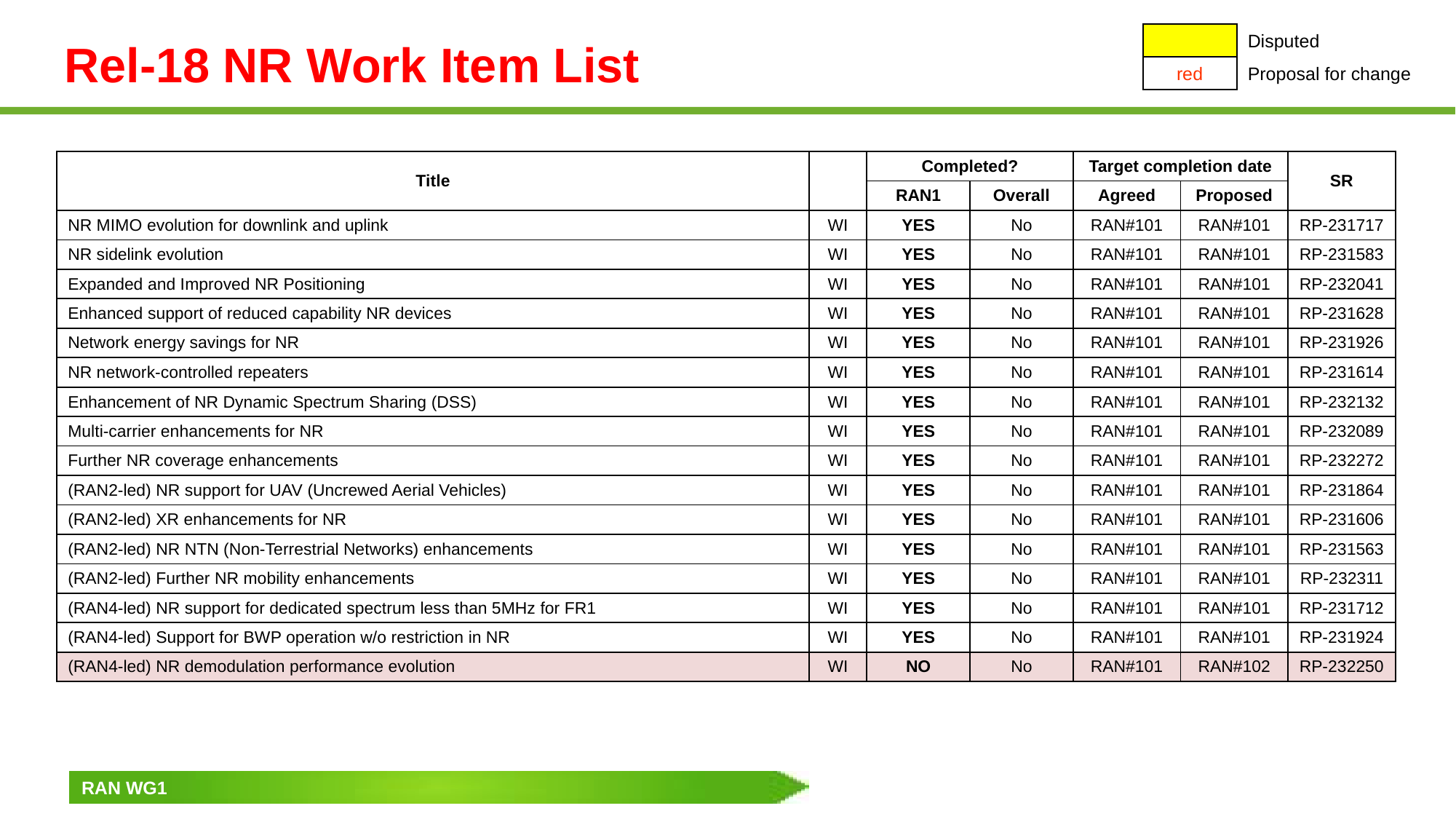

# Rel-18 NR Work Item List
|  | Disputed |
| --- | --- |
| red | Proposal for change |
| Title |  | Completed? |  | Target completion date |  | SR |
| --- | --- | --- | --- | --- | --- | --- |
|  |  | RAN1 | Overall | Agreed | Proposed |  |
| NR MIMO evolution for downlink and uplink | WI | YES | No | RAN#101 | RAN#101 | RP-231717 |
| NR sidelink evolution | WI | YES | No | RAN#101 | RAN#101 | RP-231583 |
| Expanded and Improved NR Positioning | WI | YES | No | RAN#101 | RAN#101 | RP-232041 |
| Enhanced support of reduced capability NR devices | WI | YES | No | RAN#101 | RAN#101 | RP-231628 |
| Network energy savings for NR | WI | YES | No | RAN#101 | RAN#101 | RP-231926 |
| NR network-controlled repeaters | WI | YES | No | RAN#101 | RAN#101 | RP-231614 |
| Enhancement of NR Dynamic Spectrum Sharing (DSS) | WI | YES | No | RAN#101 | RAN#101 | RP-232132 |
| Multi-carrier enhancements for NR | WI | YES | No | RAN#101 | RAN#101 | RP-232089 |
| Further NR coverage enhancements | WI | YES | No | RAN#101 | RAN#101 | RP-232272 |
| (RAN2-led) NR support for UAV (Uncrewed Aerial Vehicles) | WI | YES | No | RAN#101 | RAN#101 | RP-231864 |
| (RAN2-led) XR enhancements for NR | WI | YES | No | RAN#101 | RAN#101 | RP-231606 |
| (RAN2-led) NR NTN (Non-Terrestrial Networks) enhancements | WI | YES | No | RAN#101 | RAN#101 | RP-231563 |
| (RAN2-led) Further NR mobility enhancements | WI | YES | No | RAN#101 | RAN#101 | RP-232311 |
| (RAN4-led) NR support for dedicated spectrum less than 5MHz for FR1 | WI | YES | No | RAN#101 | RAN#101 | RP-231712 |
| (RAN4-led) Support for BWP operation w/o restriction in NR | WI | YES | No | RAN#101 | RAN#101 | RP-231924 |
| (RAN4-led) NR demodulation performance evolution | WI | NO | No | RAN#101 | RAN#102 | RP-232250 |